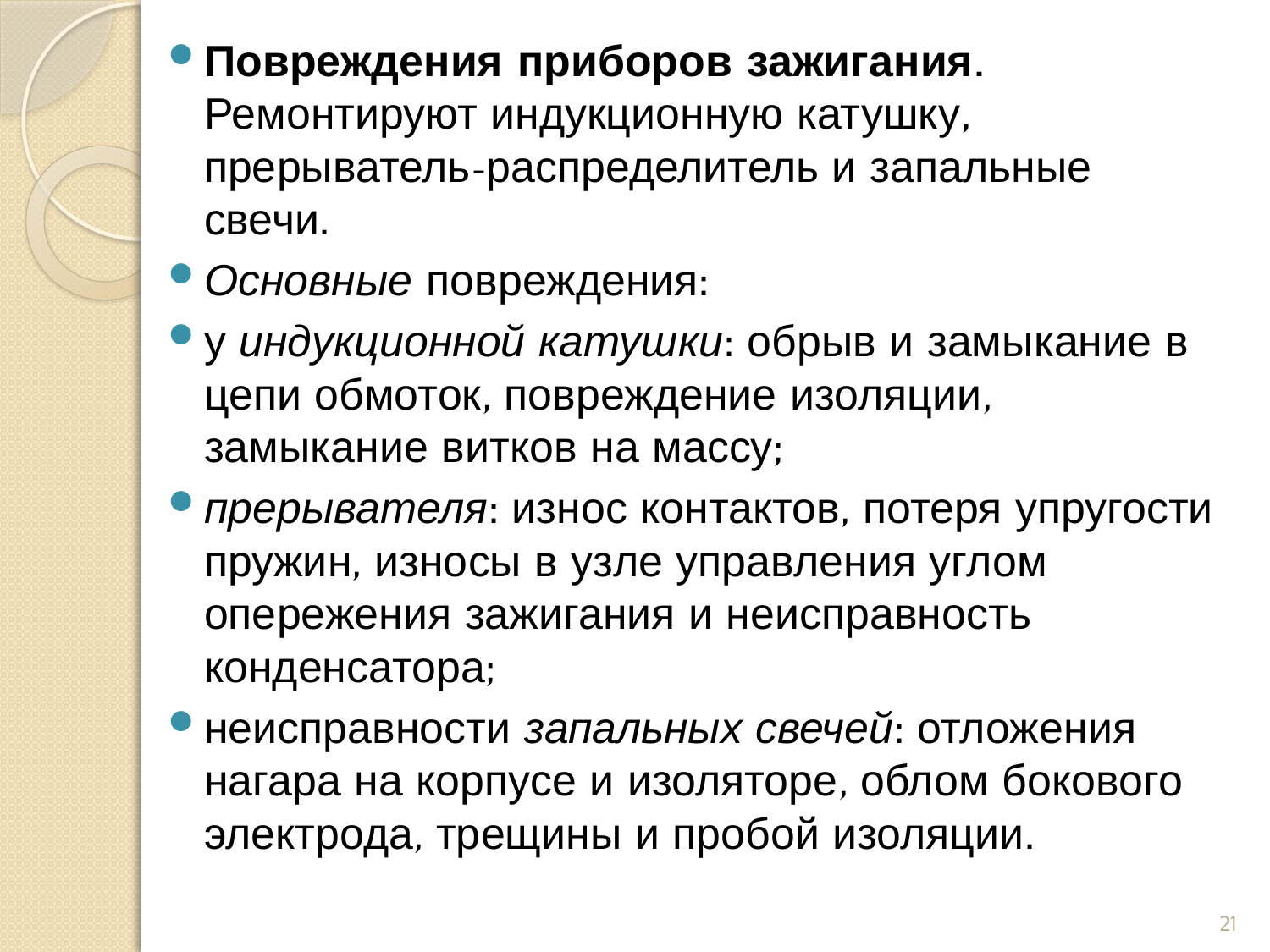

Повреждения приборов зажигания. Ремонтируют индук­ционную катушку, прерыватель-распределитель и запальные свечи.
Основные повреждения:
у индукционной катушки: обрыв и замыкание в цепи об­моток, повреждение изоляции, замыкание витков на массу;
прерывателя: износ контактов, потеря упругости пру­жин, износы в узле управления углом опережения зажигания и неисправность конденсатора;
неисправности запальных свечей: отложения нагара на корпусе и изоляторе, облом бокового электрода, трещины и пробой изоляции.

21